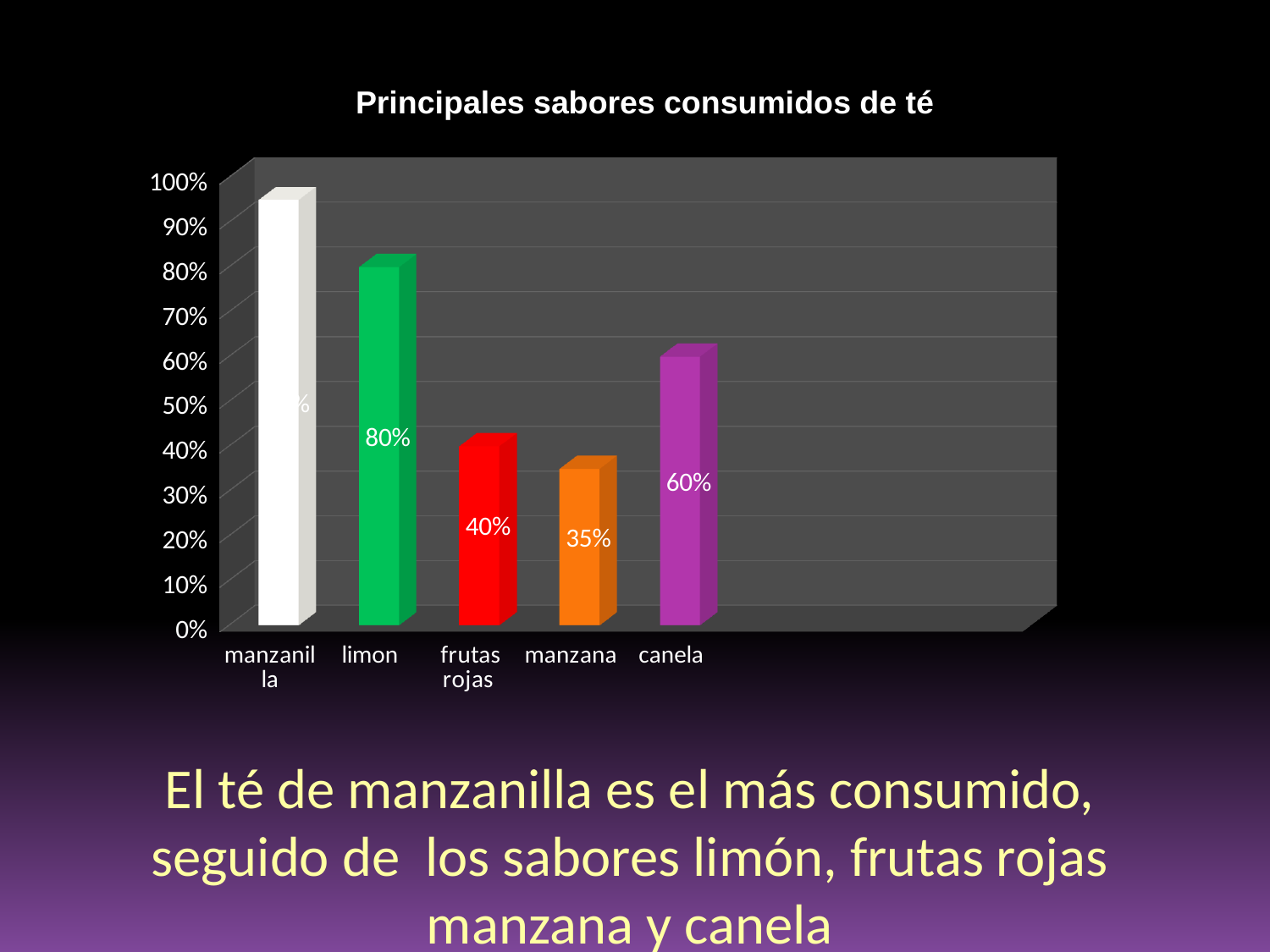

Principales sabores consumidos de té

[unsupported chart]

El té de manzanilla es el más consumido, seguido de  los sabores limón, frutas rojas manzana y canela